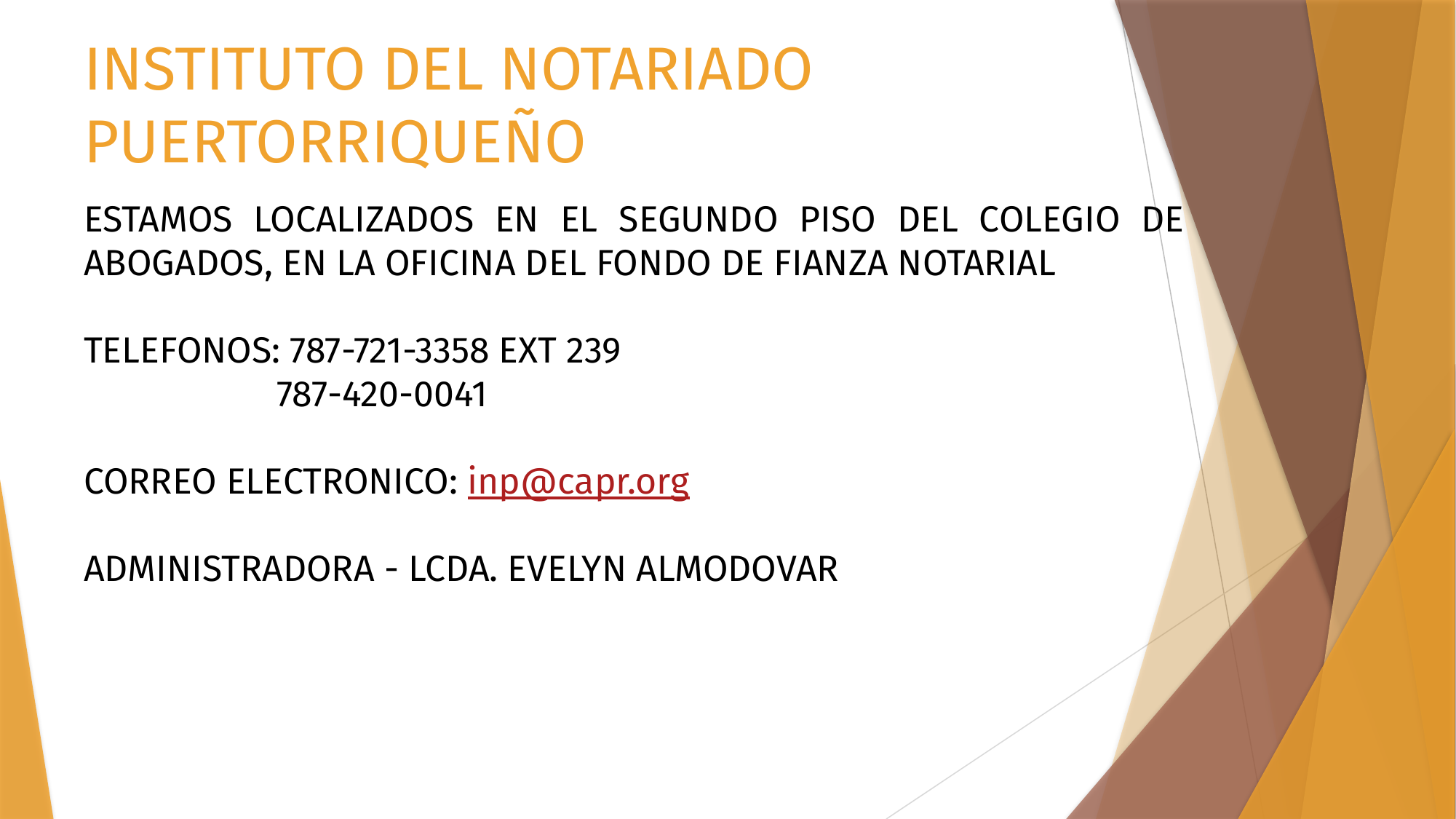

INSTITUTO DEL NOTARIADO PUERTORRIQUEñO
ESTAMOS LOCALIZADOS EN EL SEGUNDO PISO DEL COLEGIO DE ABOGADOS, EN LA OFICINA DEL FONDO DE FIANZA NOTARIAL

TELEFONOS: 787-721-3358 EXT 239
                    787-420-0041

CORREO ELECTRONICO: inp@capr.org

ADMINISTRADORA - LCDA. EVELYN ALMODOVAR